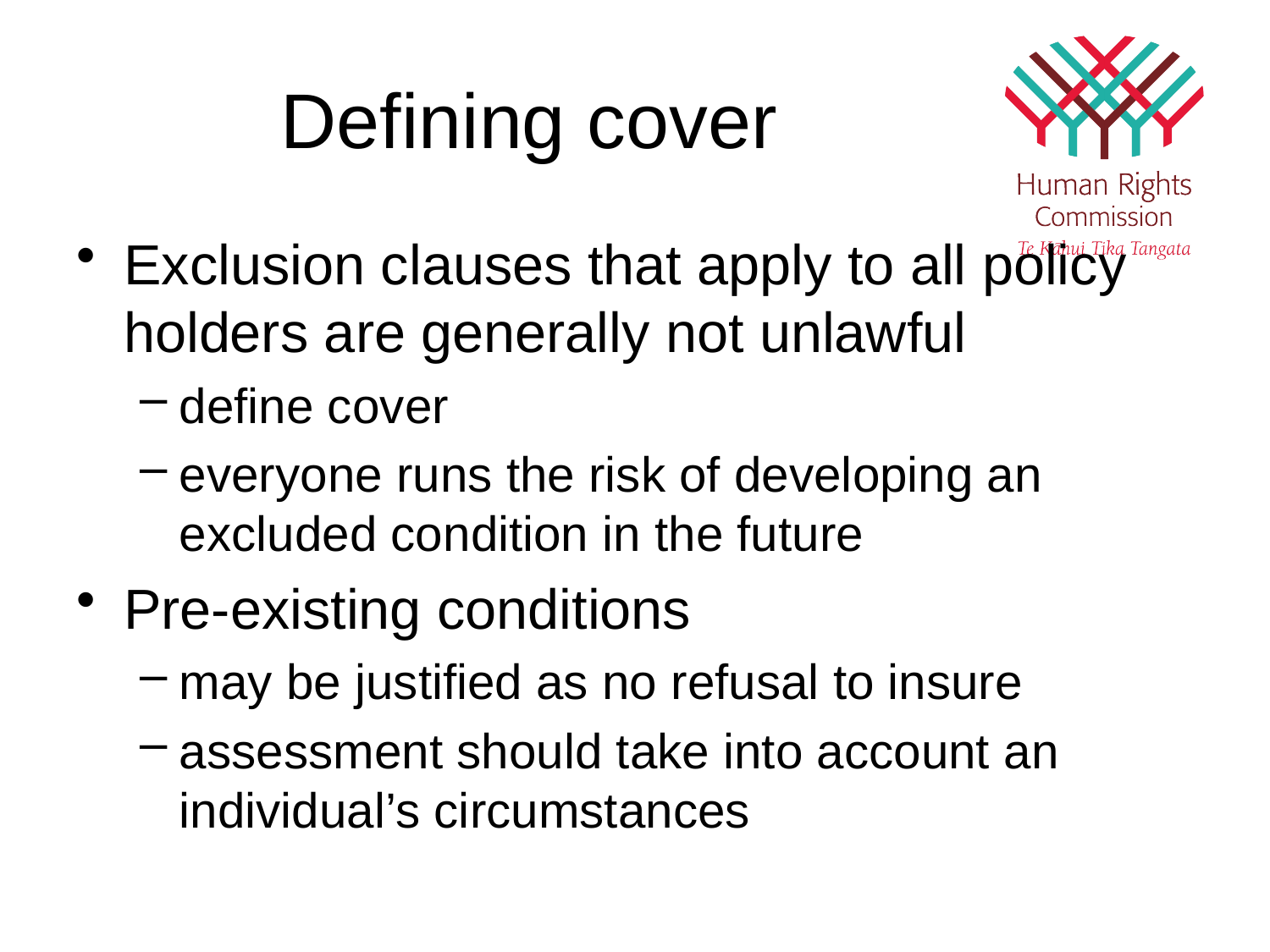

# Defining cover
Exclusion clauses that apply to all policy holders are generally not unlawful
define cover
everyone runs the risk of developing an excluded condition in the future
Pre-existing conditions
may be justified as no refusal to insure
assessment should take into account an individual’s circumstances